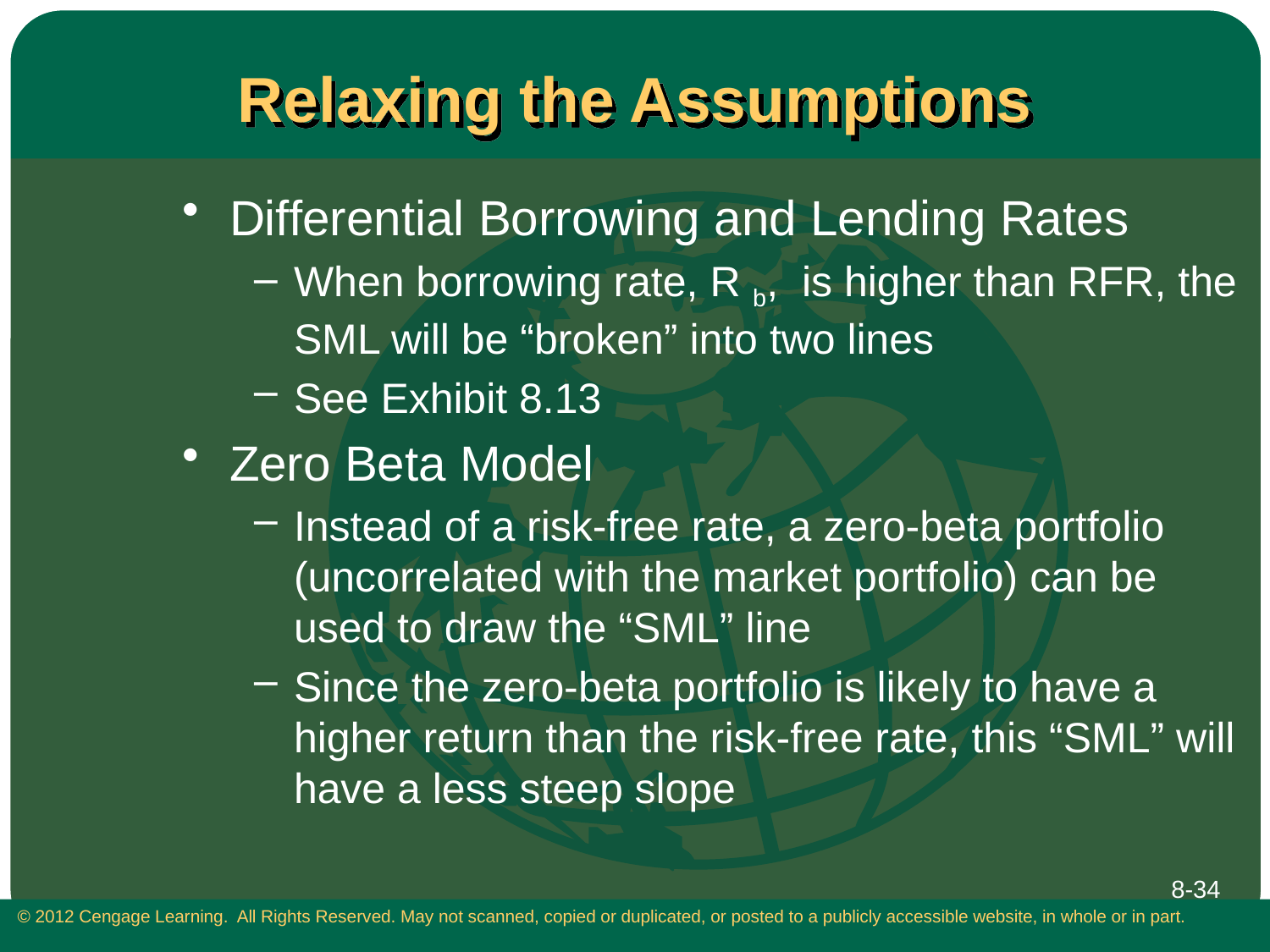

# Relaxing the Assumptions
Differential Borrowing and Lending Rates
When borrowing rate, R b,  is higher than RFR, the SML will be “broken” into two lines
See Exhibit 8.13
Zero Beta Model
Instead of a risk-free rate, a zero-beta portfolio (uncorrelated with the market portfolio) can be used to draw the “SML” line
Since the zero-beta portfolio is likely to have a higher return than the risk-free rate, this “SML” will have a less steep slope

8-34
 © 2012 Cengage Learning.  All Rights Reserved. May not scanned, copied or duplicated, or posted to a publicly accessible website, in whole or in part.